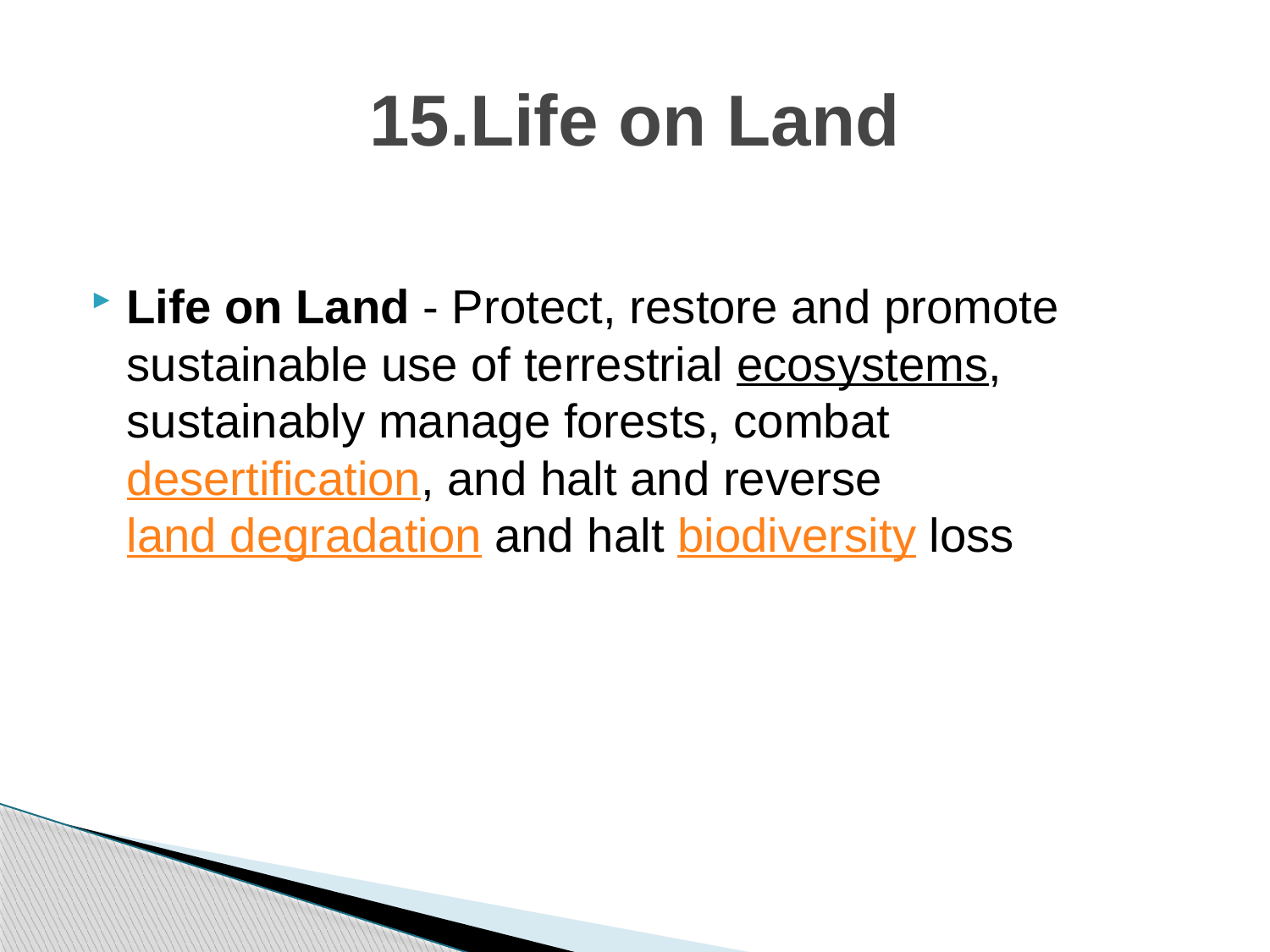

# 15.Life on Land

Life on Land - Protect, restore and promote sustainable use of terrestrial ecosystems, sustainably manage forests, combat desertification, and halt and reverse land degradation and halt biodiversity loss